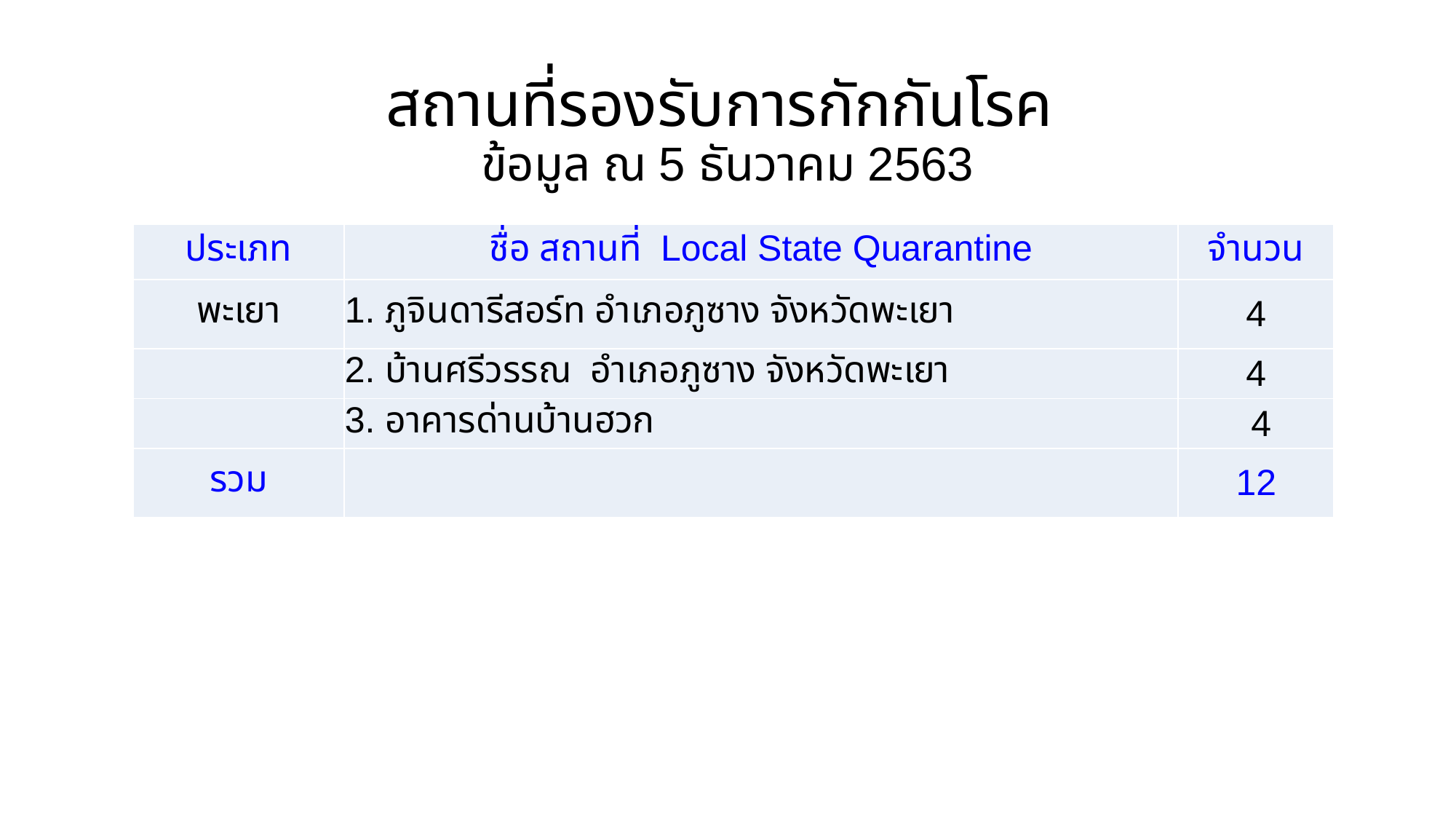

# สถานที่รองรับการกักกันโรค ข้อมูล ณ 5 ธันวาคม 2563
| ประเภท | ชื่อ สถานที่ Local State Quarantine | จำนวน |
| --- | --- | --- |
| พะเยา | 1. ภูจินดารีสอร์ท อำเภอภูซาง จังหวัดพะเยา | 4 |
|  | 2. บ้านศรีวรรณ อำเภอภูซาง จังหวัดพะเยา | 4 |
|  | 3. อาคารด่านบ้านฮวก | 4 |
| รวม |  | 12 |